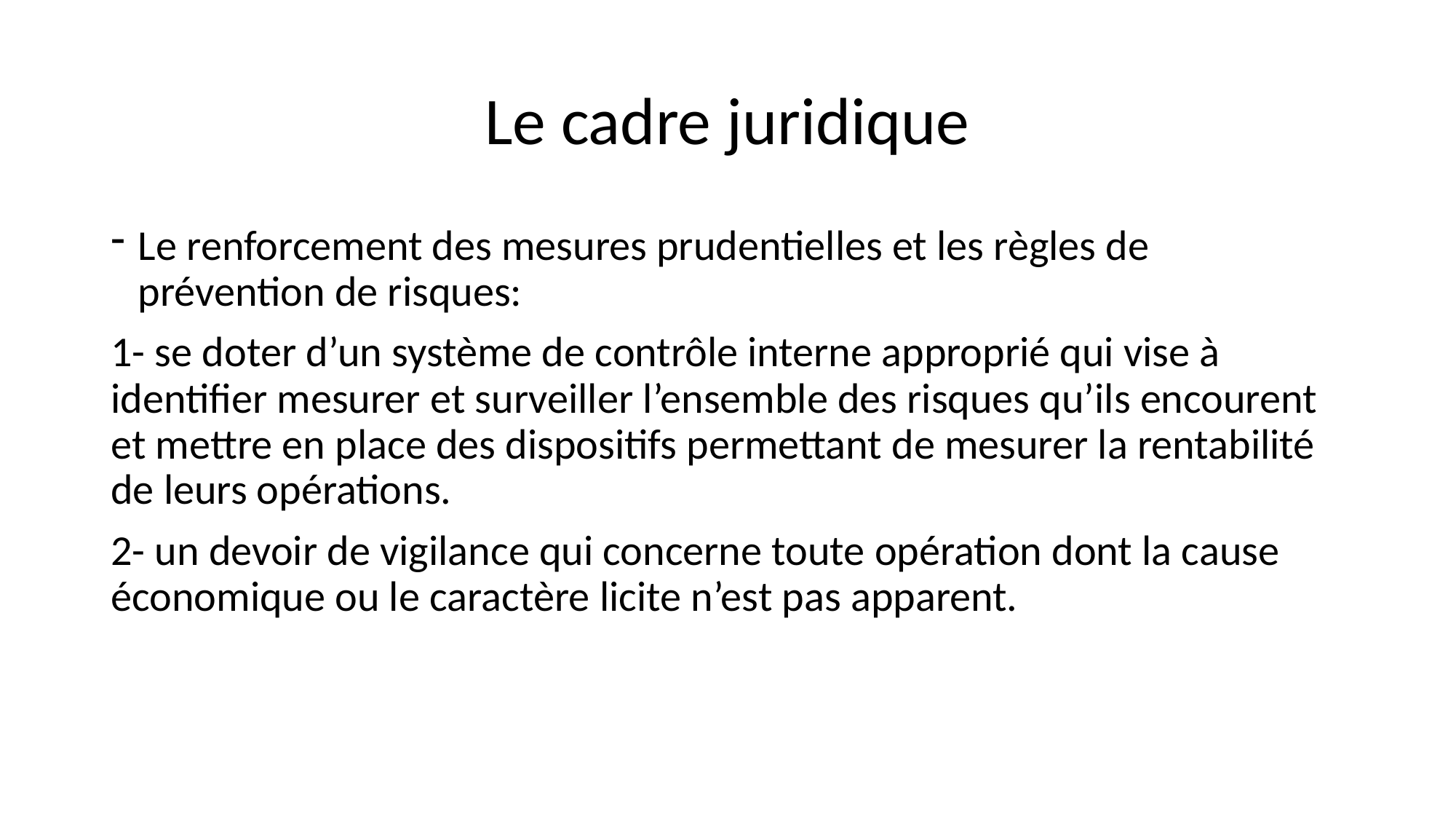

# Le cadre juridique
Le renforcement des mesures prudentielles et les règles de prévention de risques:
1- se doter d’un système de contrôle interne approprié qui vise à identifier mesurer et surveiller l’ensemble des risques qu’ils encourent et mettre en place des dispositifs permettant de mesurer la rentabilité de leurs opérations.
2- un devoir de vigilance qui concerne toute opération dont la cause économique ou le caractère licite n’est pas apparent.